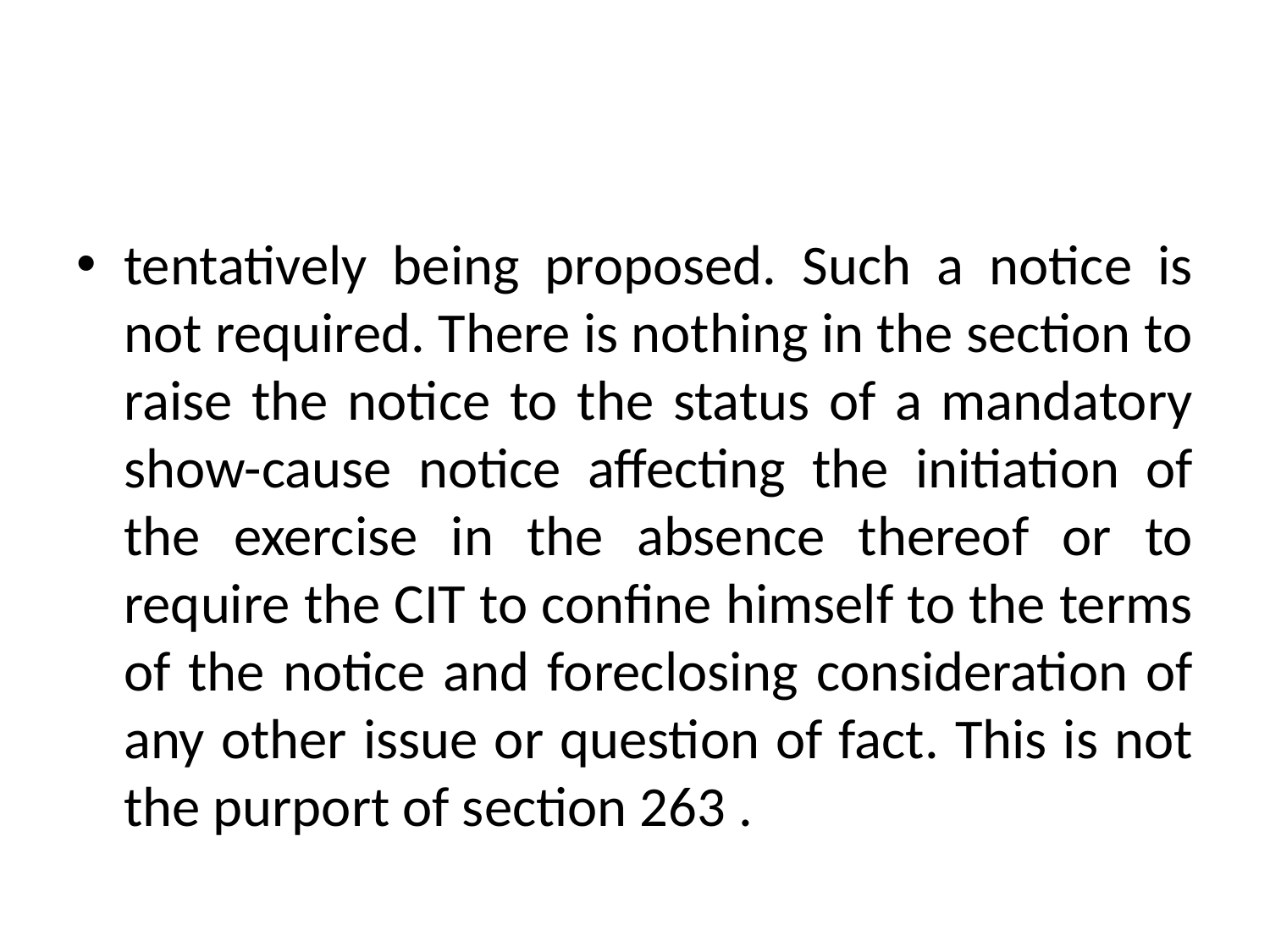

#
tentatively being proposed. Such a notice is not required. There is nothing in the section to raise the notice to the status of a mandatory show-cause notice affecting the initiation of the exercise in the absence thereof or to require the CIT to confine himself to the terms of the notice and foreclosing consideration of any other issue or question of fact. This is not the purport of section 263 .